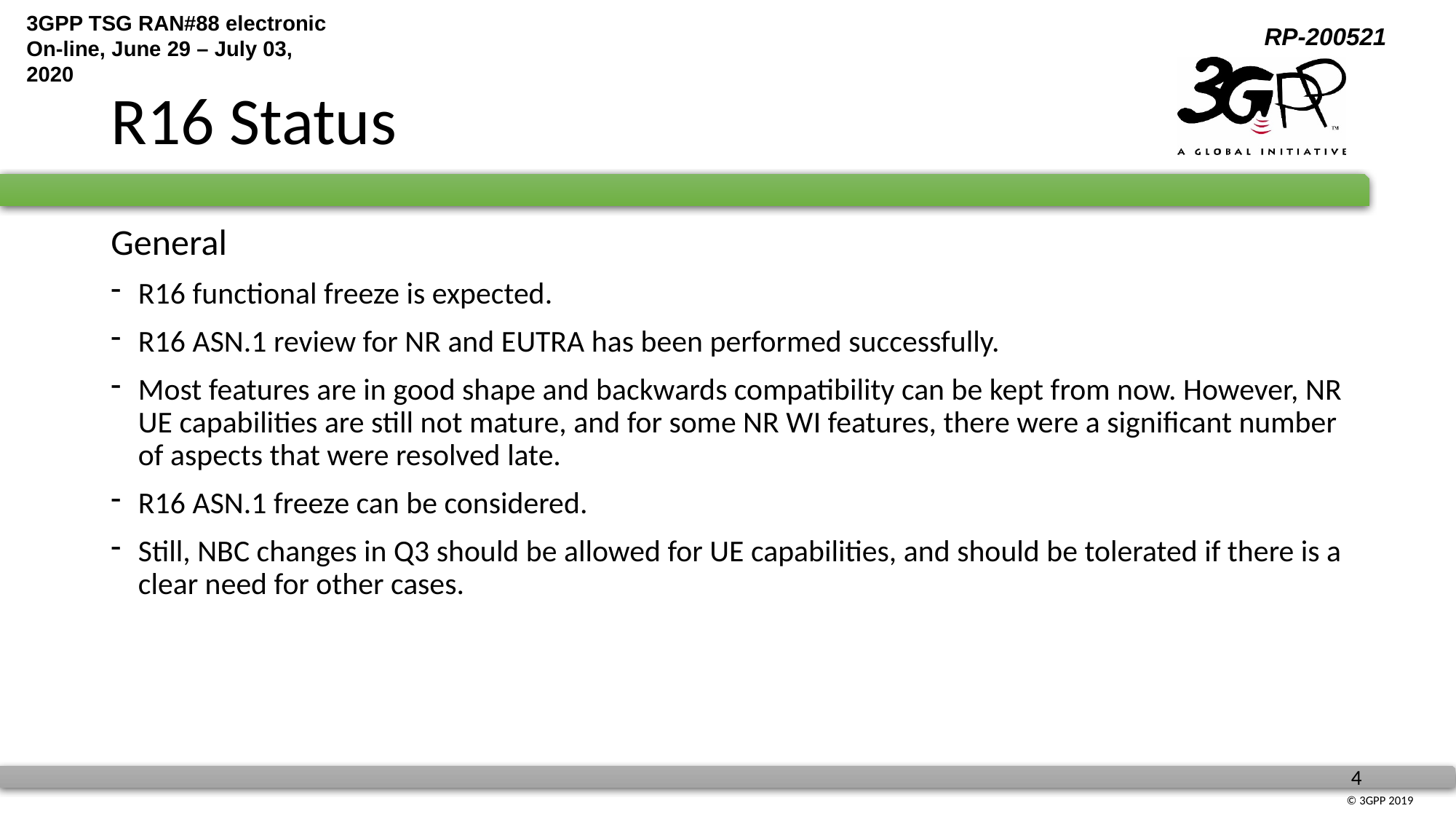

# R16 Status
General
R16 functional freeze is expected.
R16 ASN.1 review for NR and EUTRA has been performed successfully.
Most features are in good shape and backwards compatibility can be kept from now. However, NR UE capabilities are still not mature, and for some NR WI features, there were a significant number of aspects that were resolved late.
R16 ASN.1 freeze can be considered.
Still, NBC changes in Q3 should be allowed for UE capabilities, and should be tolerated if there is a clear need for other cases.